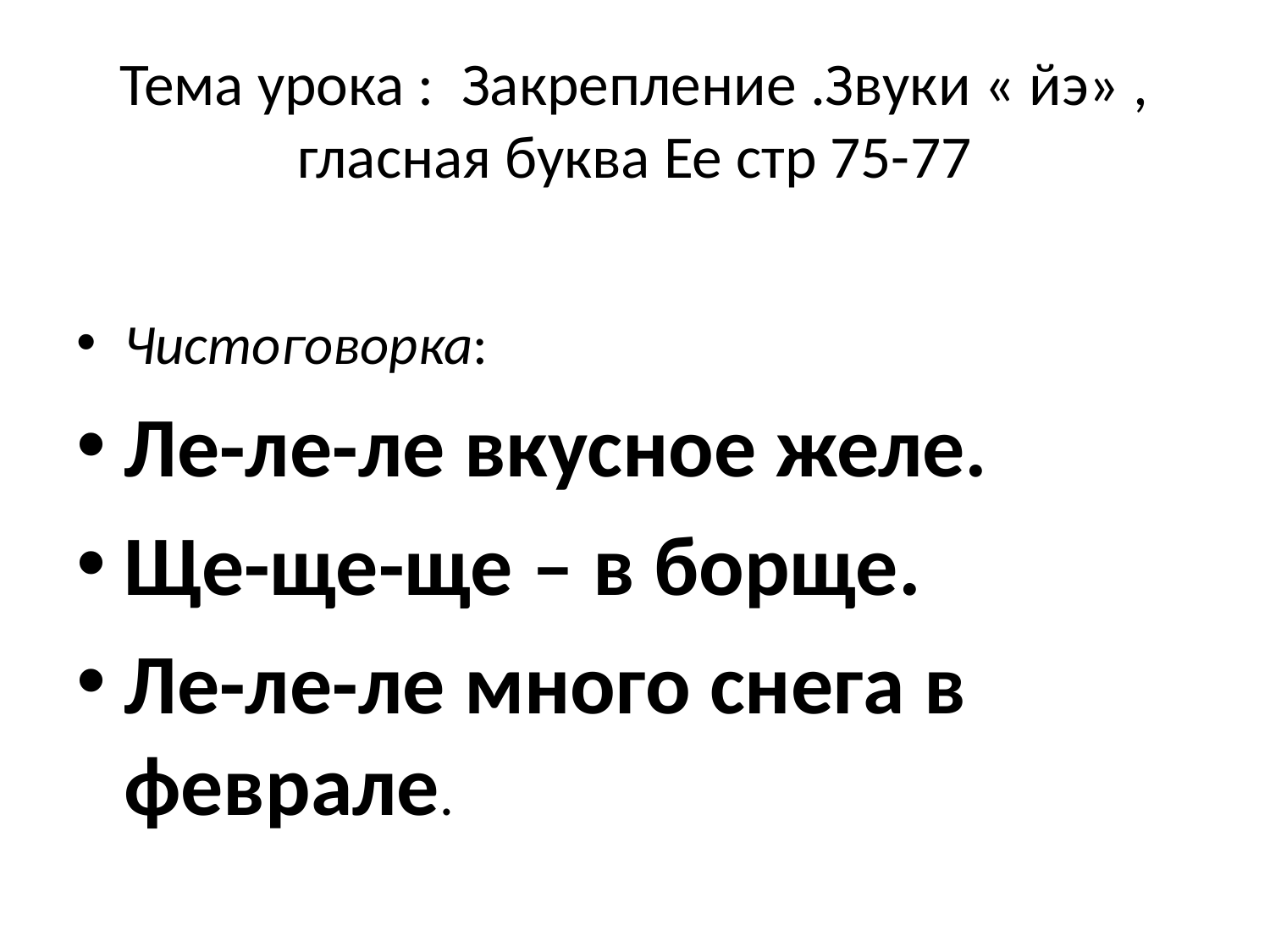

# Тема урока :  Закрепление .Звуки « йэ» , гласная буква Ее стр 75-77

Чистоговорка:
Ле-ле-ле вкусное желе.
Ще-ще-ще – в борще.
Ле-ле-ле много снега в феврале.